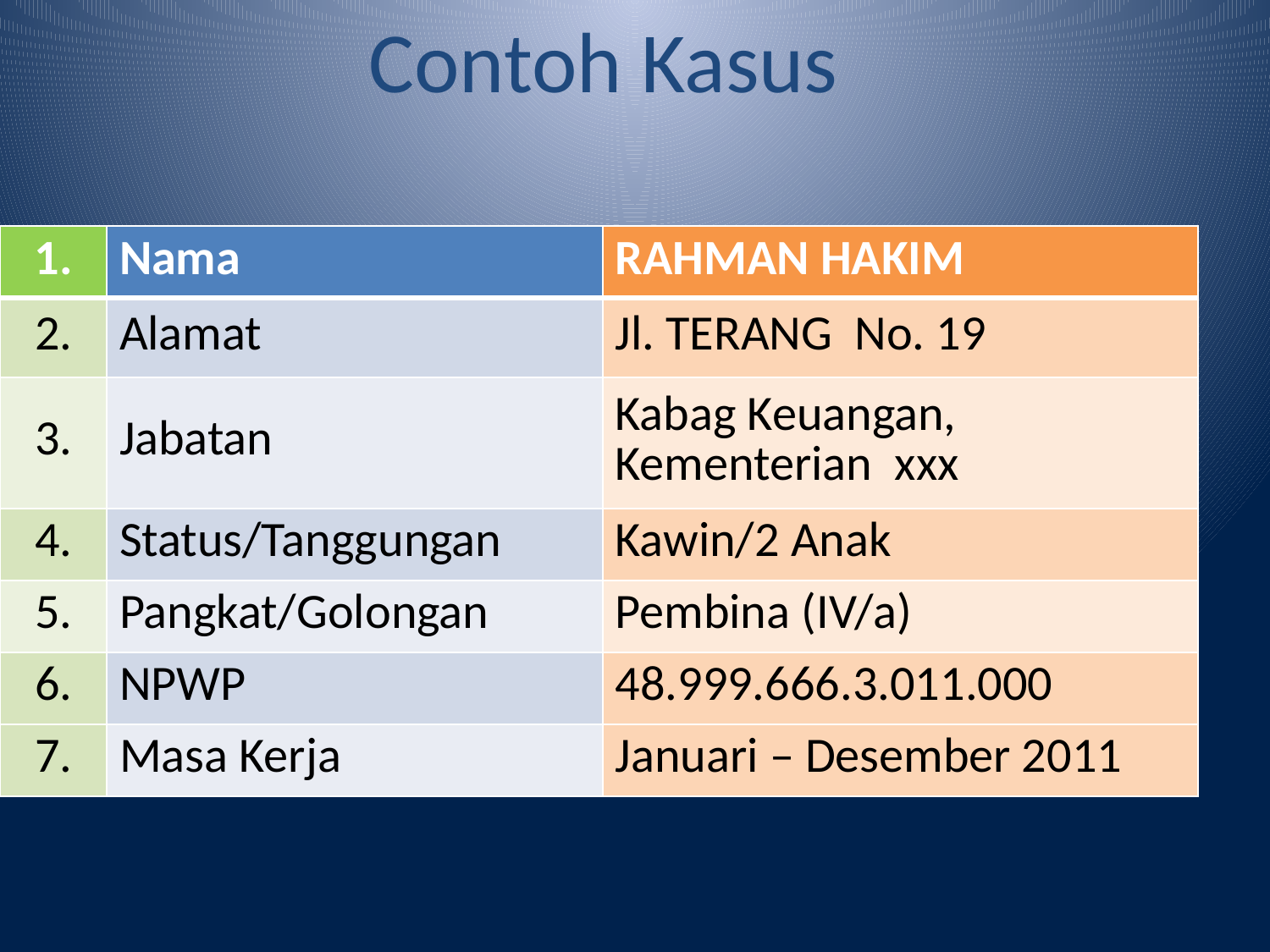

Contoh Kasus
| 1. | Nama | RAHMAN HAKIM |
| --- | --- | --- |
| 2. | Alamat | Jl. TERANG No. 19 |
| 3. | Jabatan | Kabag Keuangan, Kementerian xxx |
| 4. | Status/Tanggungan | Kawin/2 Anak |
| 5. | Pangkat/Golongan | Pembina (IV/a) |
| 6. | NPWP | 48.999.666.3.011.000 |
| 7. | Masa Kerja | Januari – Desember 2011 |